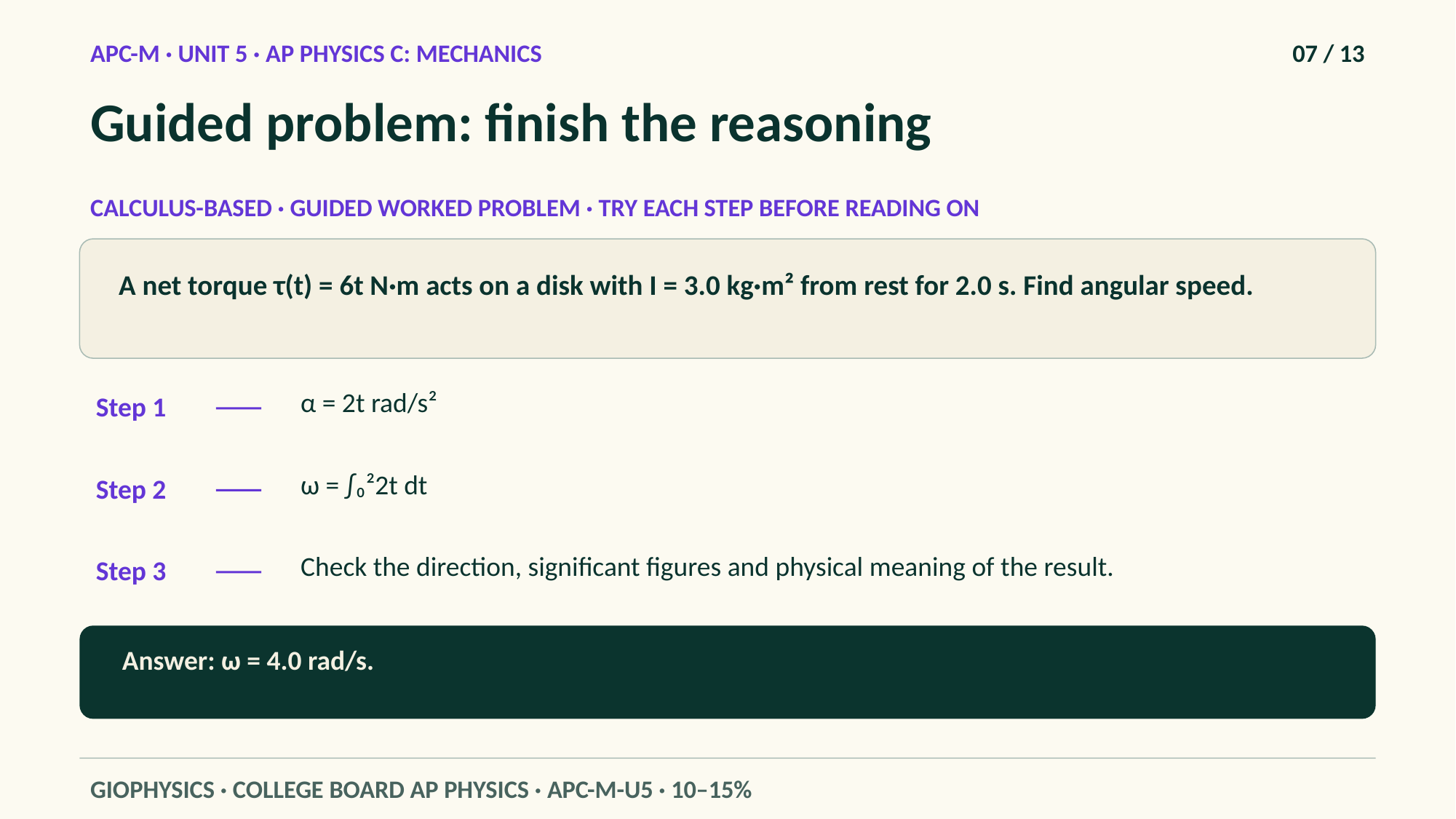

APC-M · UNIT 5 · AP PHYSICS C: MECHANICS
07 / 13
Guided problem: finish the reasoning
CALCULUS-BASED · GUIDED WORKED PROBLEM · TRY EACH STEP BEFORE READING ON

A net torque τ(t) = 6t N·m acts on a disk with I = 3.0 kg·m² from rest for 2.0 s. Find angular speed.
α = 2t rad/s²
Step 1

ω = ∫₀²2t dt
Step 2

Check the direction, significant figures and physical meaning of the result.
Step 3

Answer: ω = 4.0 rad/s.

GIOPHYSICS · COLLEGE BOARD AP PHYSICS · APC-M-U5 · 10–15%